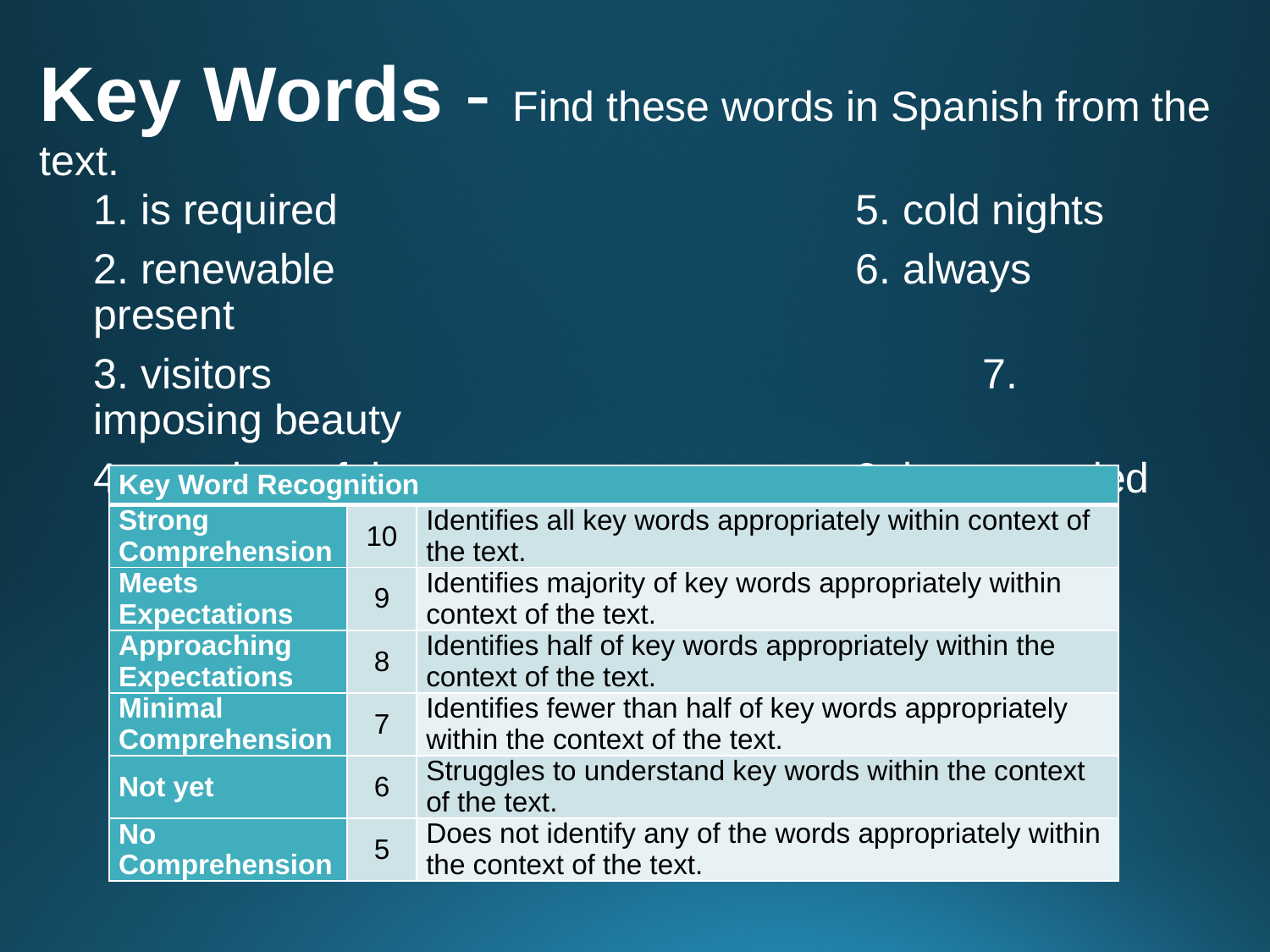

# Key Words - Find these words in Spanish from the text.
1. is required					5. cold nights
2. renewable					6. always present
3. visitors						7. imposing beauty
4. any time of the year			8. less crowded

| Key Word Recognition |  |  |
| --- | --- | --- |
| Strong Comprehension | 10 | Identifies all key words appropriately within context of the text. |
| Meets Expectations | 9 | Identifies majority of key words appropriately within context of the text. |
| Approaching Expectations | 8 | Identifies half of key words appropriately within the context of the text. |
| Minimal Comprehension | 7 | Identifies fewer than half of key words appropriately within the context of the text. |
| Not yet | 6 | Struggles to understand key words within the context of the text. |
| No Comprehension | 5 | Does not identify any of the words appropriately within the context of the text. |